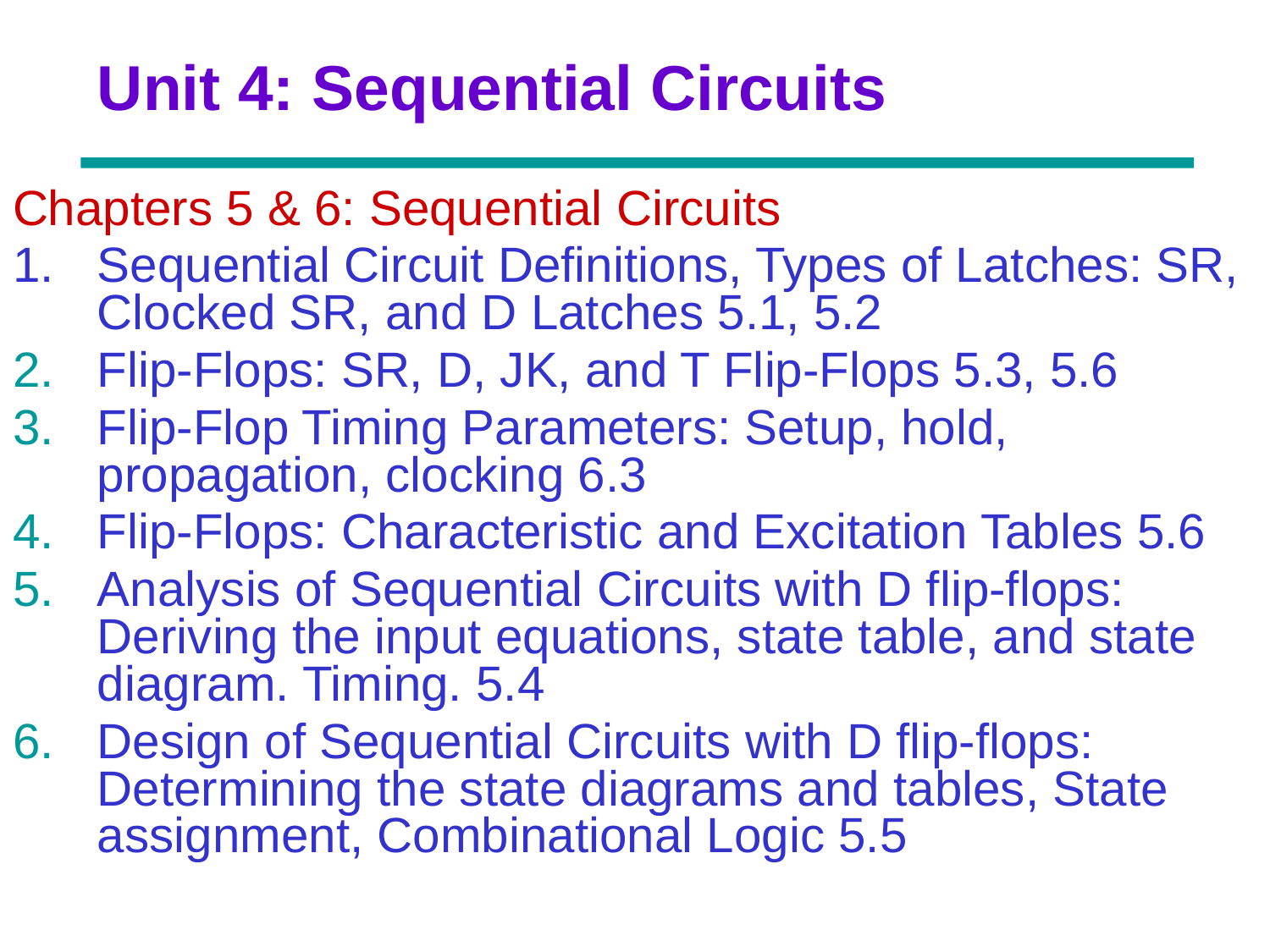

# Unit 4: Sequential Circuits
Chapters 5 & 6: Sequential Circuits
1.  	Sequential Circuit Definitions, Types of Latches: SR, Clocked SR, and D Latches 5.1, 5.2
Flip-Flops: SR, D, JK, and T Flip-Flops 5.3, 5.6
Flip-Flop Timing Parameters: Setup, hold, propagation, clocking 6.3
Flip-Flops: Characteristic and Excitation Tables 5.6
Analysis of Sequential Circuits with D flip-flops: Deriving the input equations, state table, and state diagram. Timing. 5.4
Design of Sequential Circuits with D flip-flops: Determining the state diagrams and tables, State assignment, Combinational Logic 5.5
Chapter 3 - Part 1        2